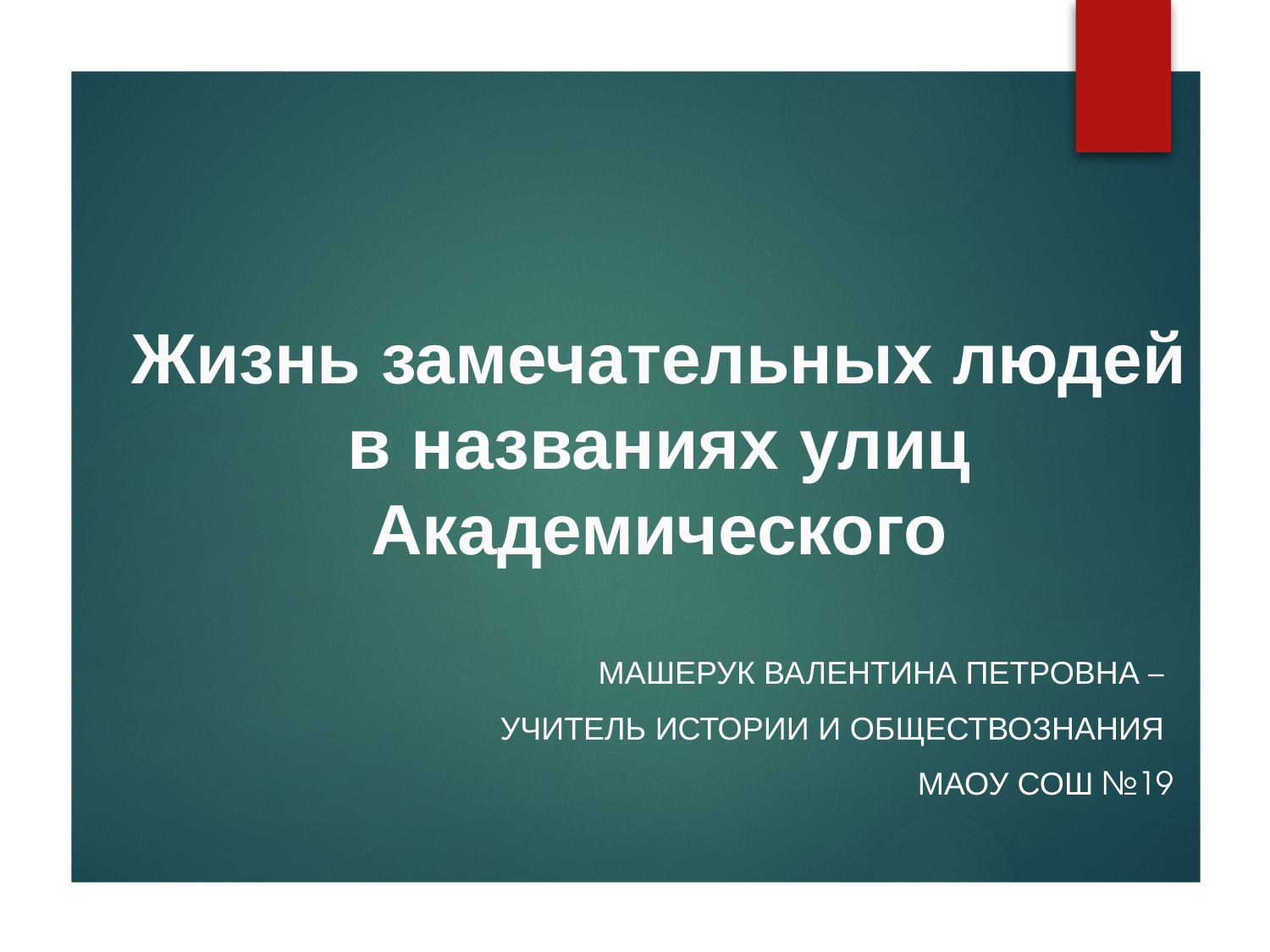

# Жизнь замечательных людей в названиях улиц Академического
 Машерук Валентина Петровна –
учитель истории и обществознания
МАОУ СОШ №19